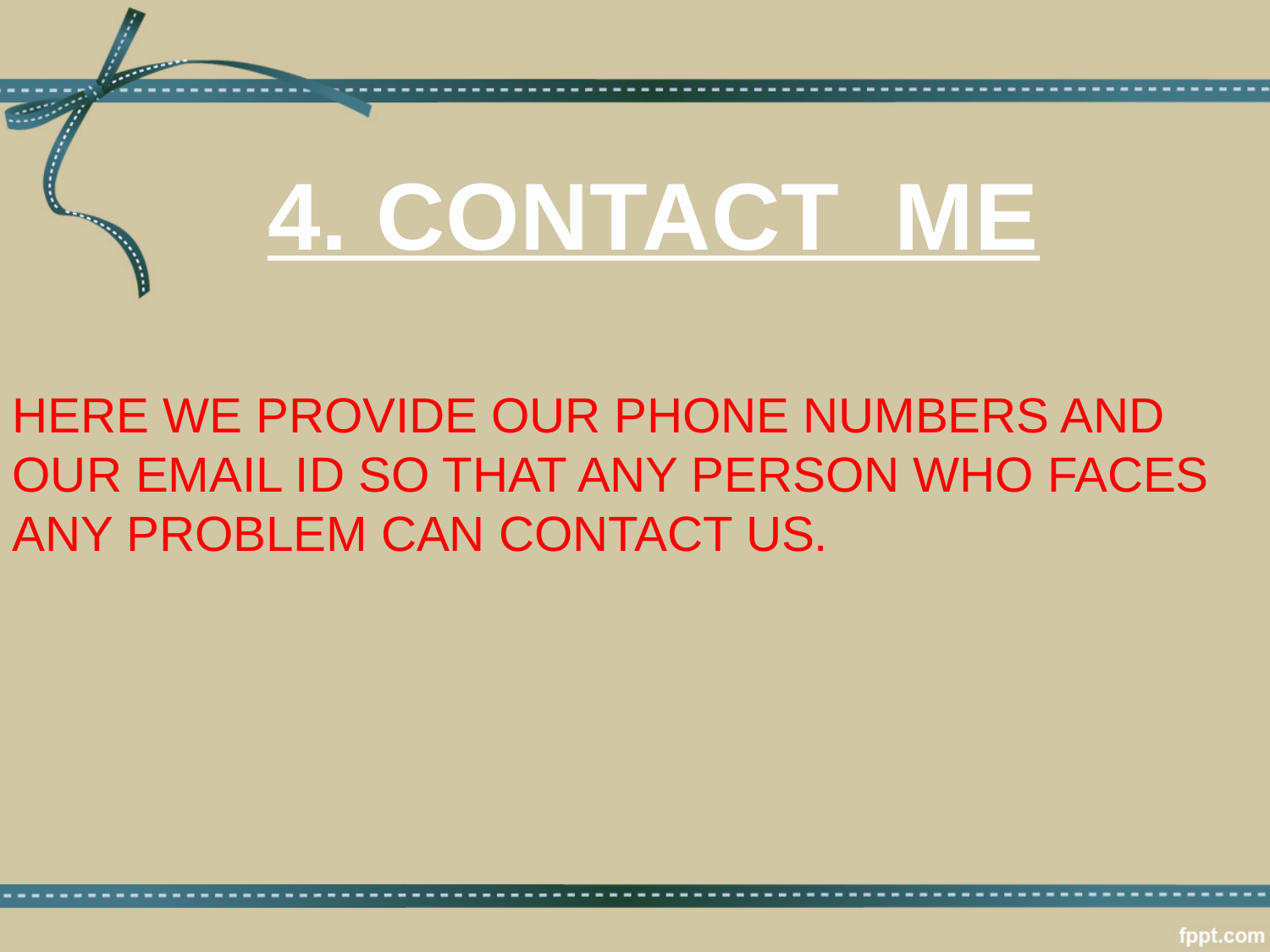

4. CONTACT  ME
HERE WE PROVIDE OUR PHONE NUMBERS AND OUR EMAIL ID SO THAT ANY PERSON WHO FACES ANY PROBLEM CAN CONTACT US.